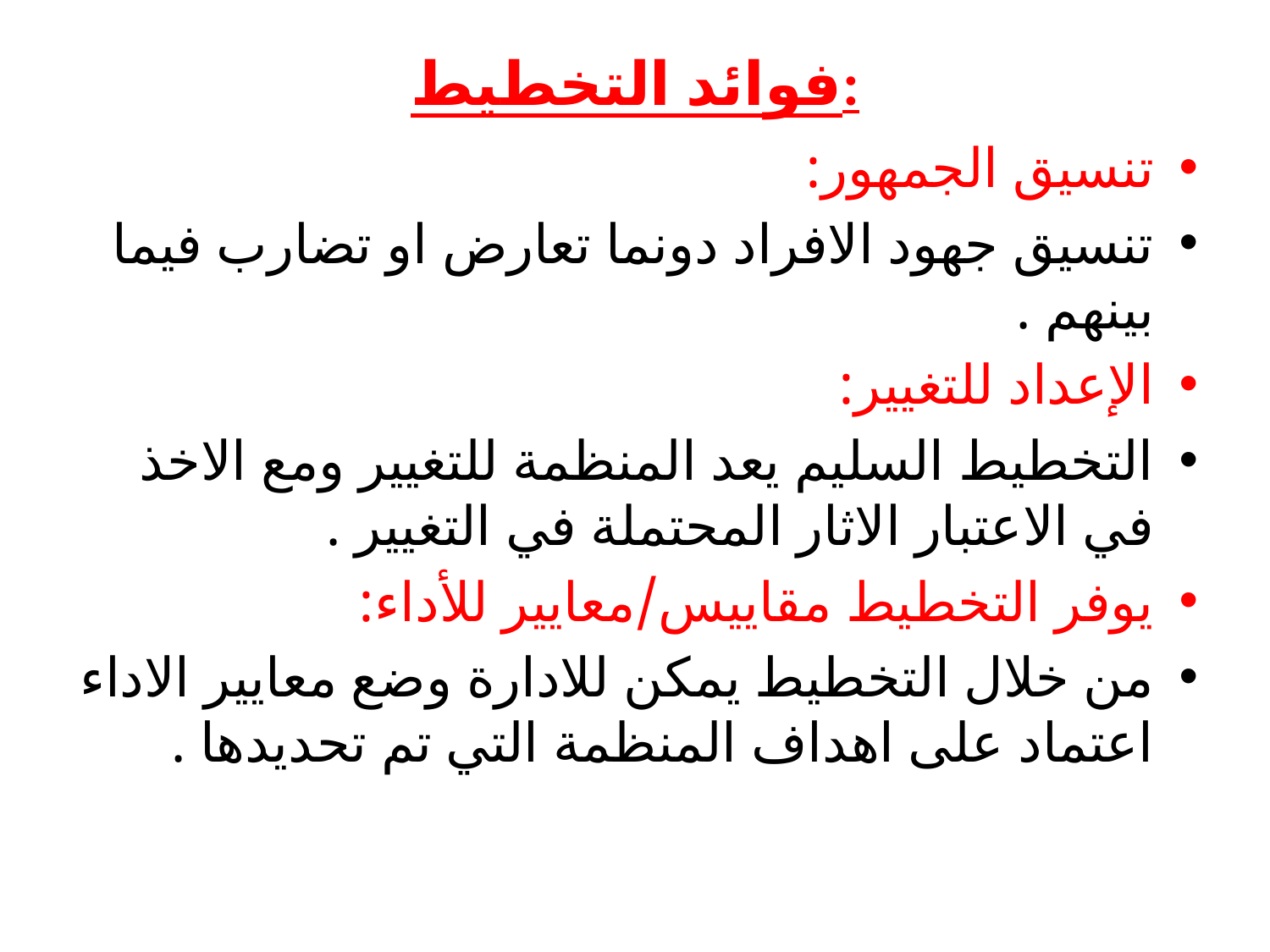

# فوائد التخطيط:
تنسيق الجمهور:
تنسيق جهود الافراد دونما تعارض او تضارب فيما بينهم .
الإعداد للتغيير:
التخطيط السليم يعد المنظمة للتغيير ومع الاخذ في الاعتبار الاثار المحتملة في التغيير .
يوفر التخطيط مقاييس/معايير للأداء:
من خلال التخطيط يمكن للادارة وضع معايير الاداء اعتماد على اهداف المنظمة التي تم تحديدها .